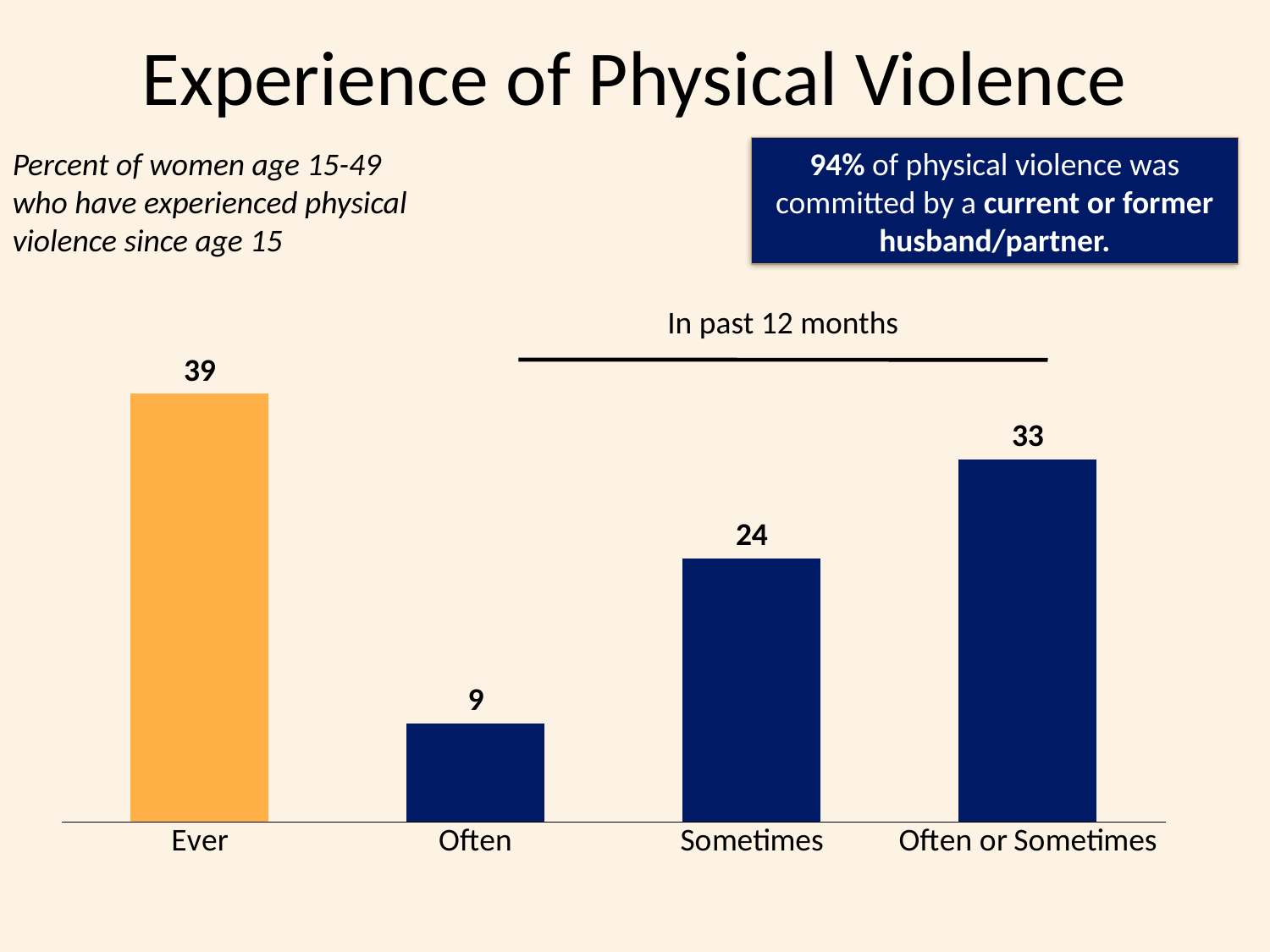

# Experience of Physical Violence
Percent of women age 15-49 who have experienced physical violence since age 15
94% of physical violence was committed by a current or former husband/partner.

### Chart

| Category | Women |
|---|---|
| Ever | 39.0 |
| Often | 9.0 |
| Sometimes | 24.0 |
| Often or Sometimes | 33.0 |
In past 12 months